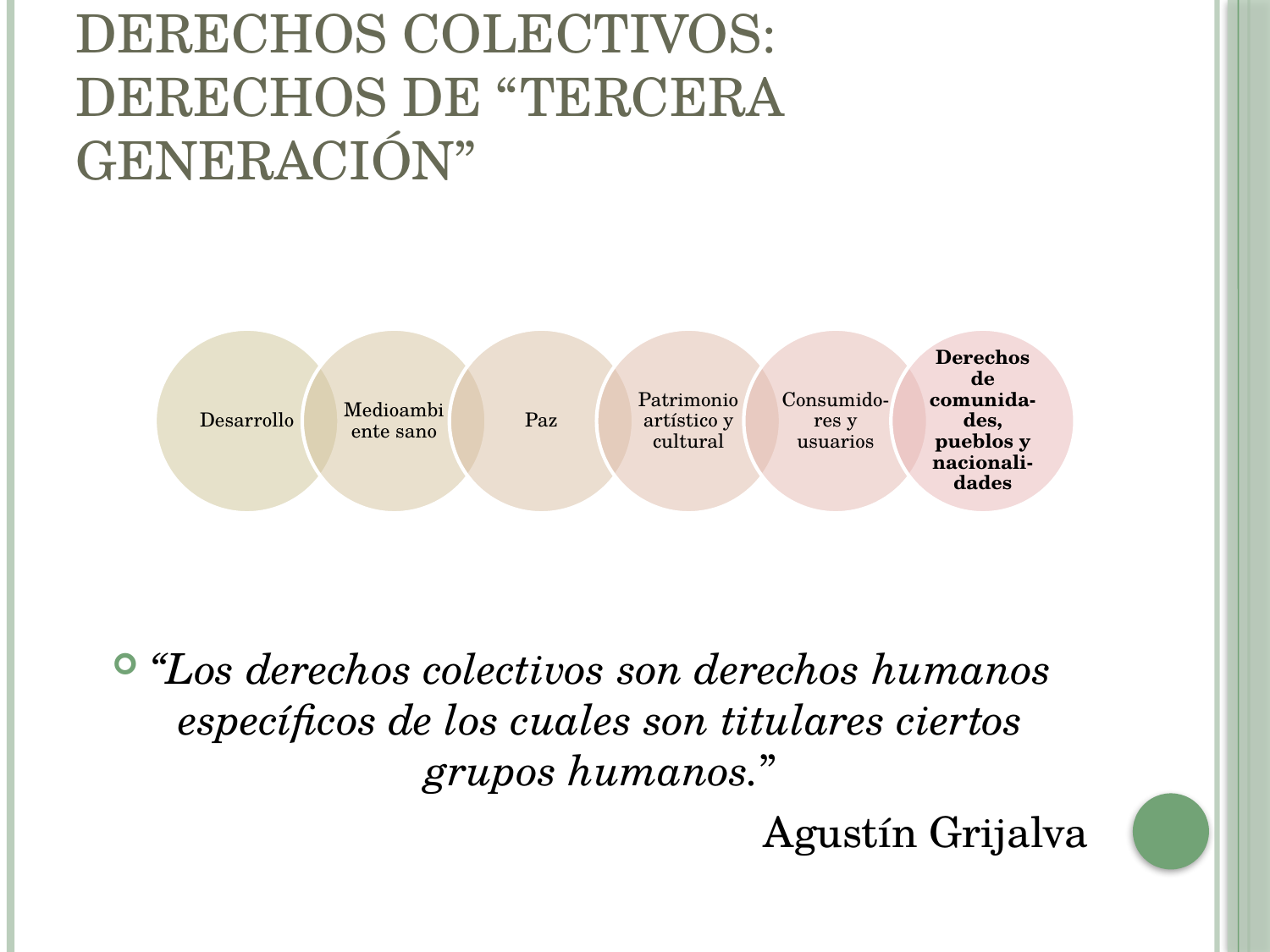

# Derechos Colectivos: Derechos de “Tercera Generación”
Desarrollo
Medioambiente sano
Paz
Patrimonio artístico y cultural
Consumido-res y usuarios
Derechos de comunida-des, pueblos y nacionali-dades
“Los derechos colectivos son derechos humanos específicos de los cuales son titulares ciertos grupos humanos.”
Agustín Grijalva